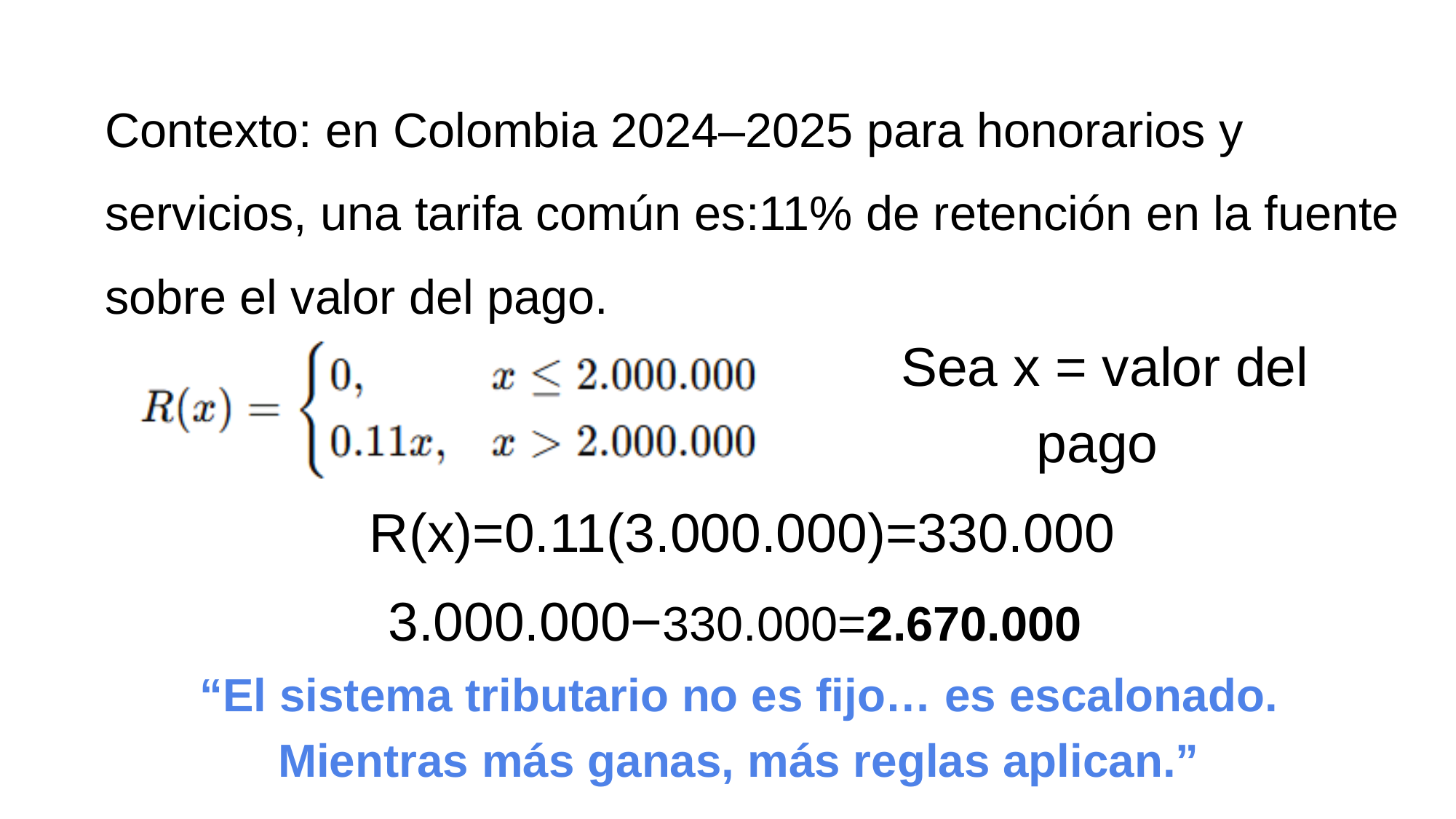

Contexto: en Colombia 2024–2025 para honorarios y servicios, una tarifa común es:11% de retención en la fuente sobre el valor del pago.

Sea x = valor del pago
R(x)=0.11(3.000.000)=330.000
3.000.000−330.000=2.670.000
“El sistema tributario no es fijo… es escalonado. Mientras más ganas, más reglas aplican.”